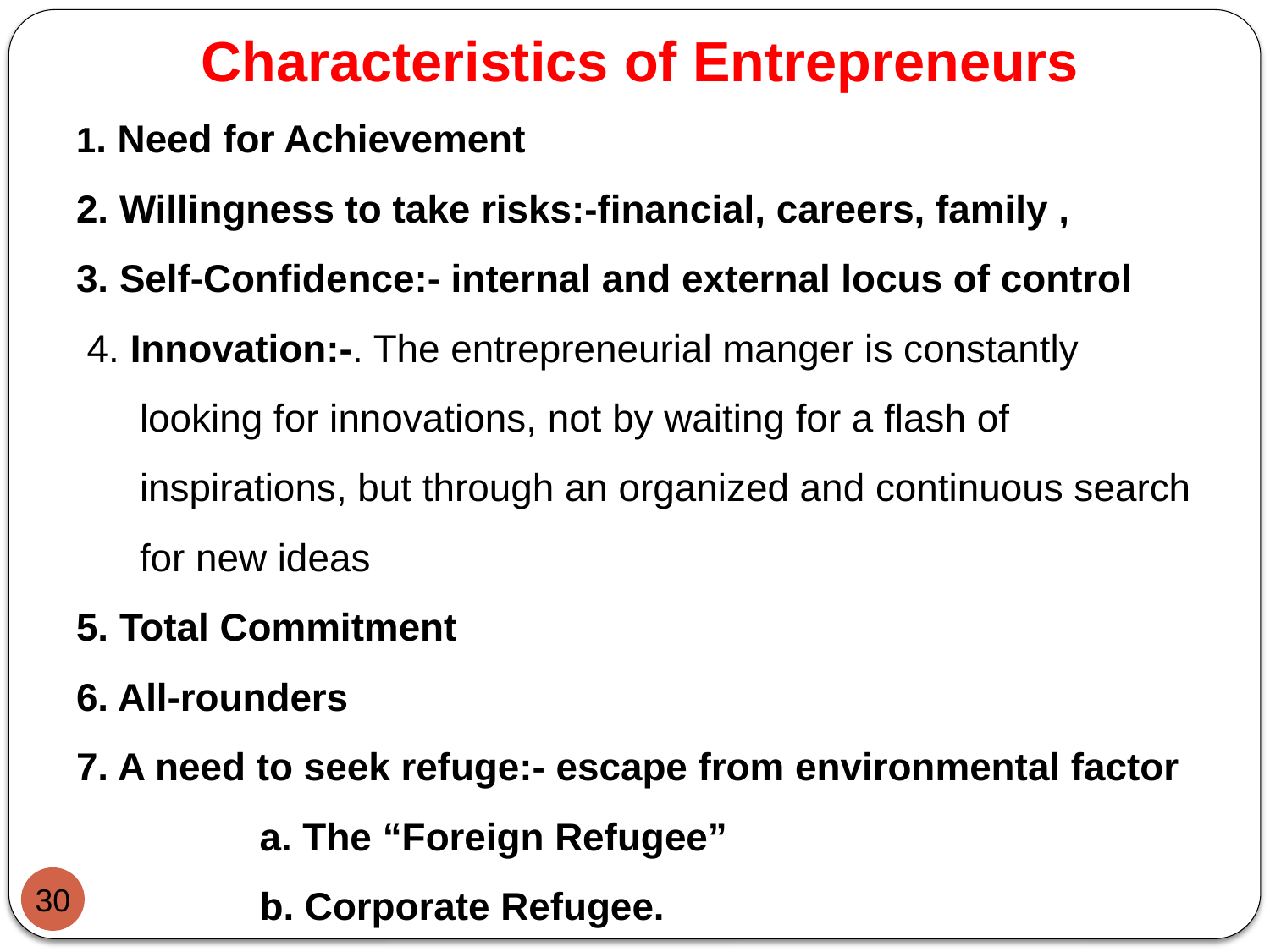

# Characteristics of Entrepreneurs
1. Need for Achievement
2. Willingness to take risks:-financial, careers, family ,
3. Self-Confidence:- internal and external locus of control
 4. Innovation:-. The entrepreneurial manger is constantly looking for innovations, not by waiting for a flash of inspirations, but through an organized and continuous search for new ideas
5. Total Commitment
6. All-rounders
7. A need to seek refuge:- escape from environmental factor
                 a. The “Foreign Refugee”
                 b. Corporate Refugee.
                 c. Other types of  Refugees

30